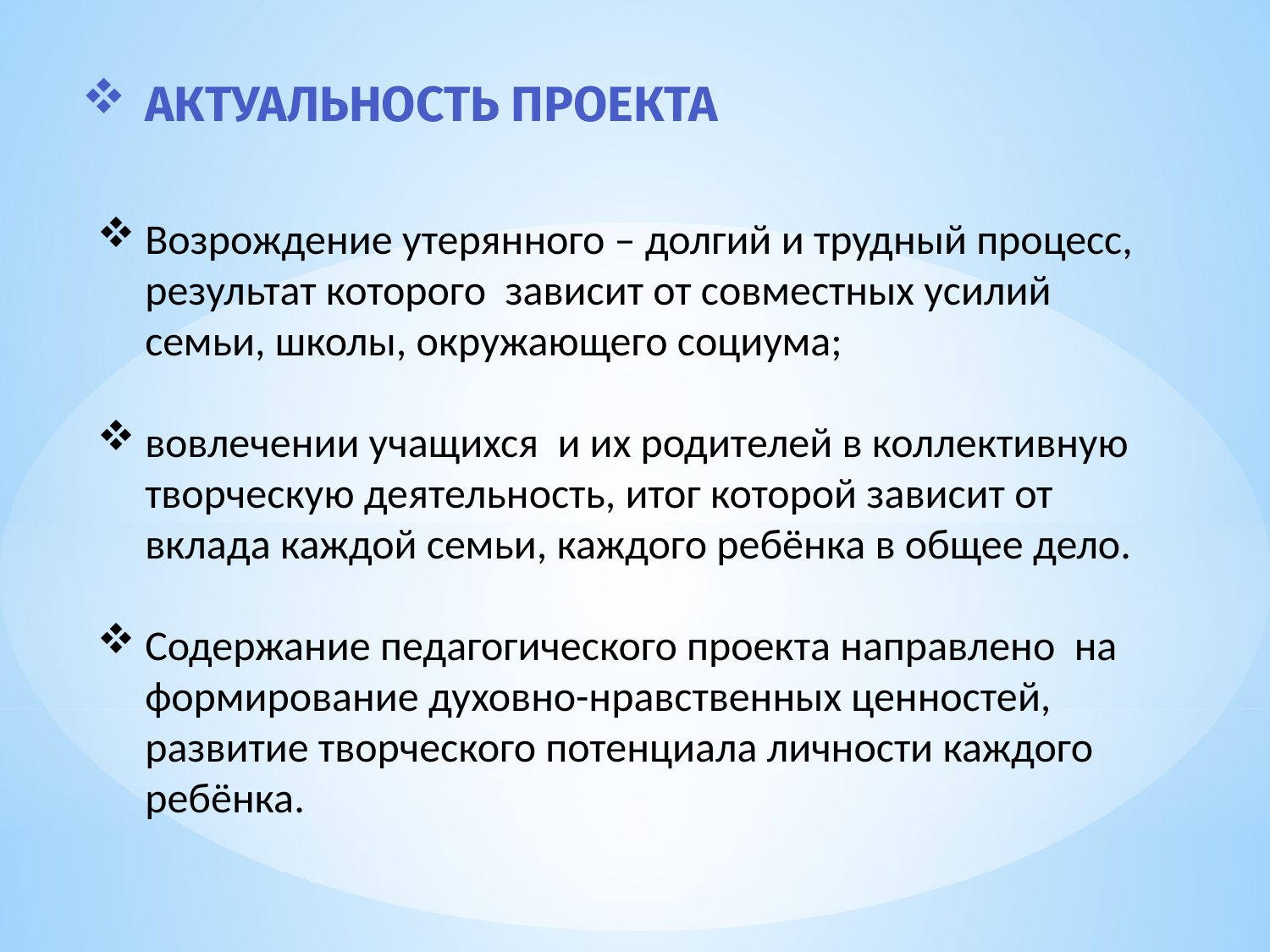

Актуальность проекта
Возрождение утерянного – долгий и трудный процесс, результат которого  зависит от совместных усилий семьи, школы, окружающего социума;

вовлечении учащихся  и их родителей в коллективную  творческую деятельность, итог которой зависит от вклада каждой семьи, каждого ребёнка в общее дело.

Содержание педагогического проекта направлено  на формирование духовно-нравственных ценностей, развитие творческого потенциала личности каждого ребёнка.